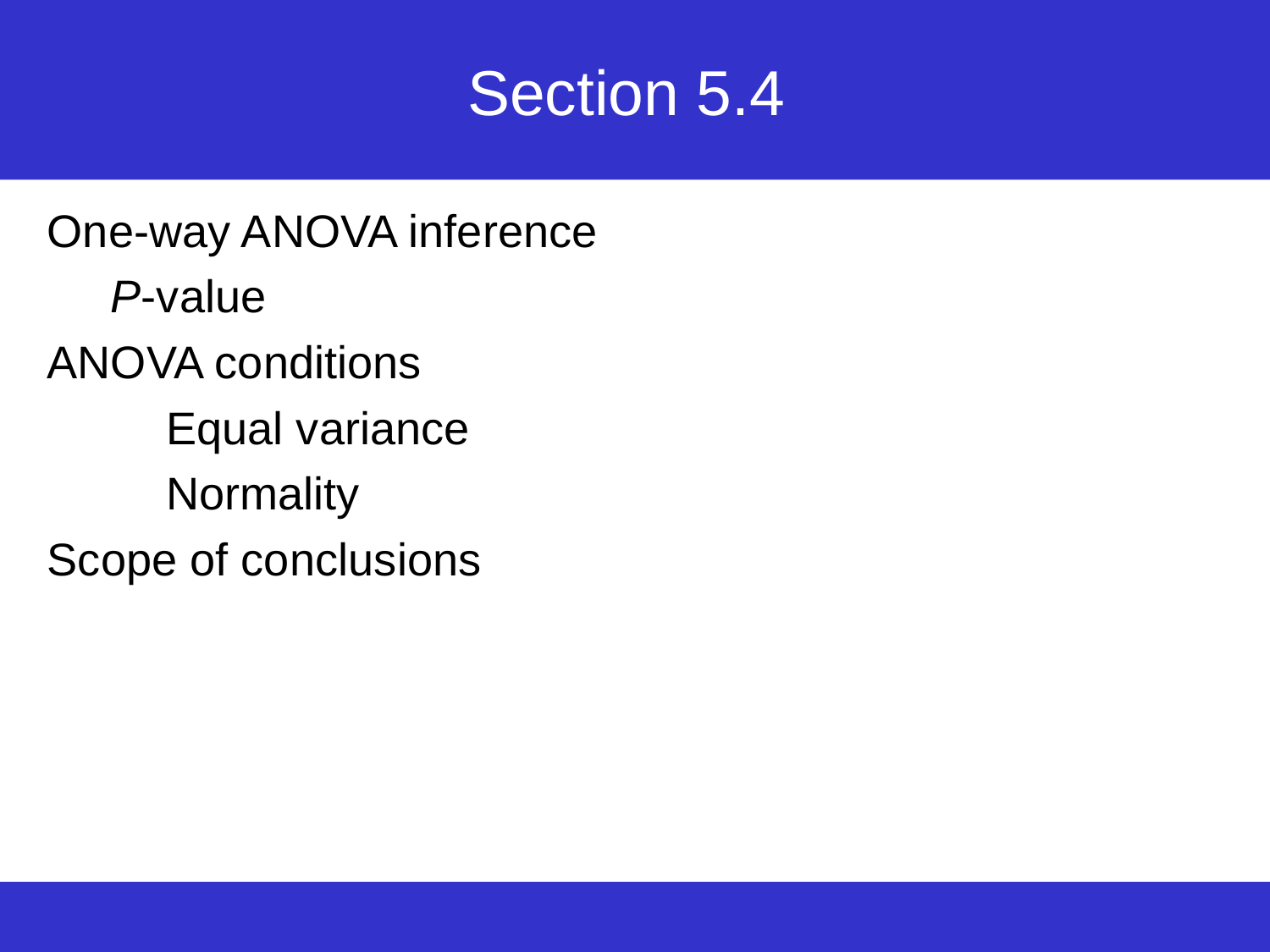

# Section 5.4
One-way ANOVA inference
P-value
ANOVA conditions
Equal variance
Normality
Scope of conclusions